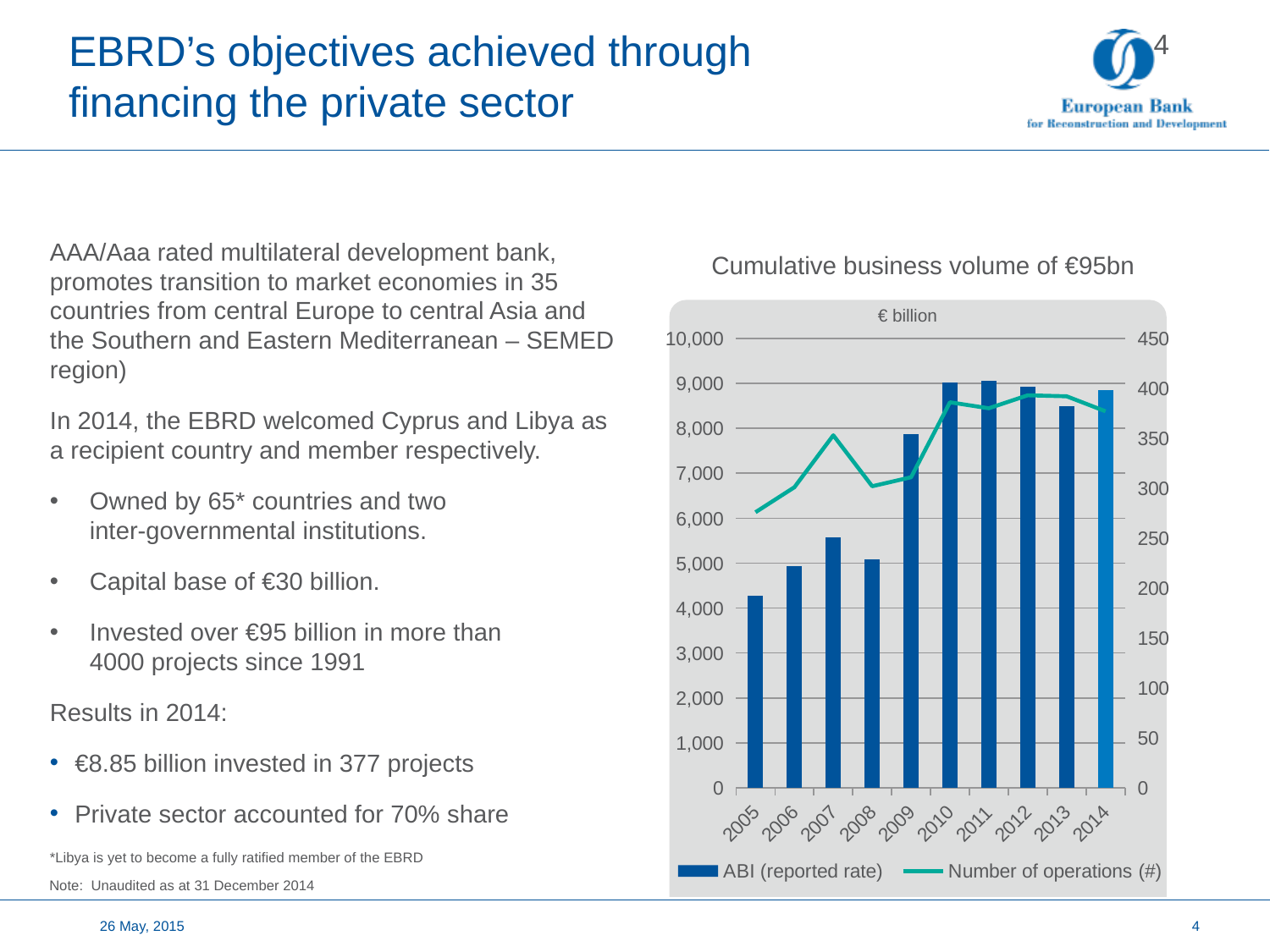

# EBRD’s objectives achieved through financing the private sector
AAA/Aaa rated multilateral development bank, promotes transition to market economies in 35 countries from central Europe to central Asia and the Southern and Eastern Mediterranean – SEMED region)
In 2014, the EBRD welcomed Cyprus and Libya as a recipient country and member respectively.
Owned by 65* countries and two
inter-governmental institutions.
Capital base of €30 billion.
Invested over €95 billion in more than
4000 projects since 1991
Results in 2014:
€8.85 billion invested in 377 projects
Private sector accounted for 70% share
*Libya is yet to become a fully ratified member of the EBRD

Cumulative business volume of €95bn
€ billion

### Chart

| Category | ABI (reported rate) | Number of operations (#) |
|---|---|---|
| 2005 | 4277.487218570001 | 276.0 |
| 2006 | 4936.23993559 | 301.0 |
| 2007 | 5583.095551609999 | 353.0 |
| 2008 | 5086.99635553 | 302.0 |
| 2009 | 7860.74851679 | 311.0 |
| 2010 | 9009.26394076 | 386.0 |
| 2011 | 9050.77258456 | 380.0 |
| 2012 | 8919.99227654 | 393.0 |
| 2013 | 8498.24933179 | 392.0 |
| 2014 | 8853.0 | 377.0 |
Note:  Unaudited as at 31 December 2014
26 May, 2015
4